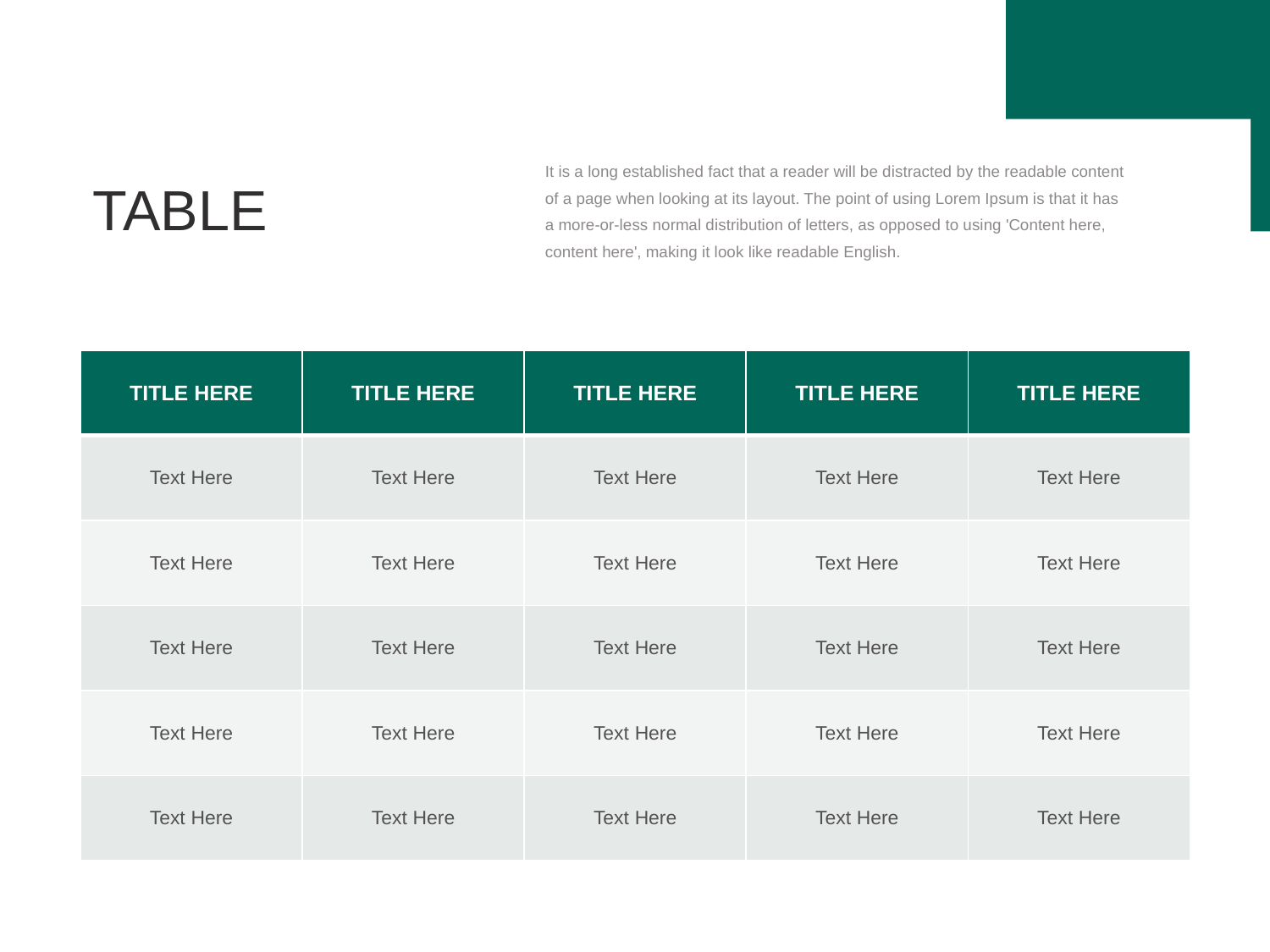

It is a long established fact that a reader will be distracted by the readable content of a page when looking at its layout. The point of using Lorem Ipsum is that it has a more-or-less normal distribution of letters, as opposed to using 'Content here, content here', making it look like readable English.
# TABLE
| TITLE HERE | TITLE HERE | TITLE HERE | TITLE HERE | TITLE HERE |
| --- | --- | --- | --- | --- |
| Text Here | Text Here | Text Here | Text Here | Text Here |
| Text Here | Text Here | Text Here | Text Here | Text Here |
| Text Here | Text Here | Text Here | Text Here | Text Here |
| Text Here | Text Here | Text Here | Text Here | Text Here |
| Text Here | Text Here | Text Here | Text Here | Text Here |